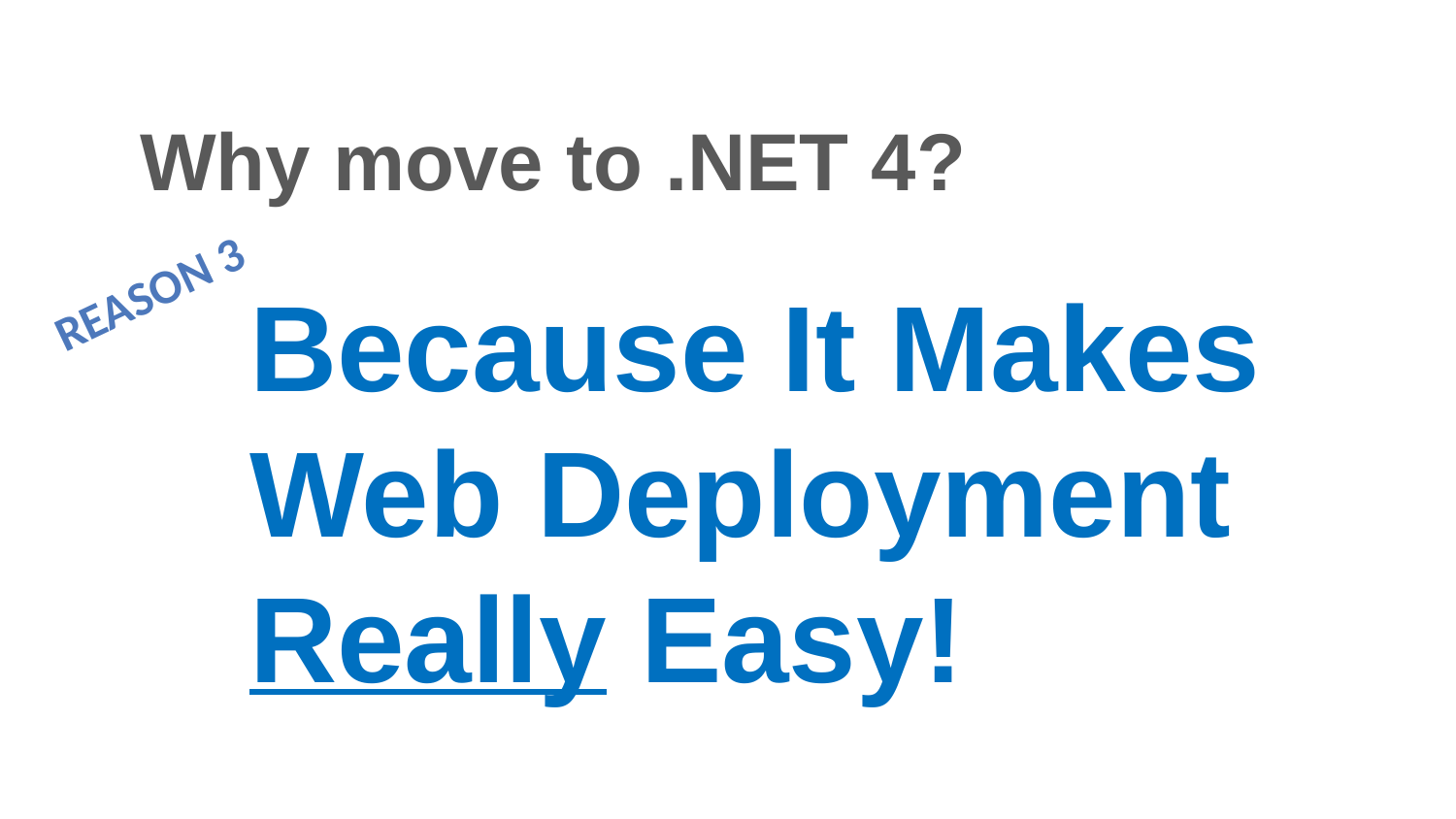

# Why move to .NET 4?
Reason 3
Because It Makes Web Deployment Really Easy!